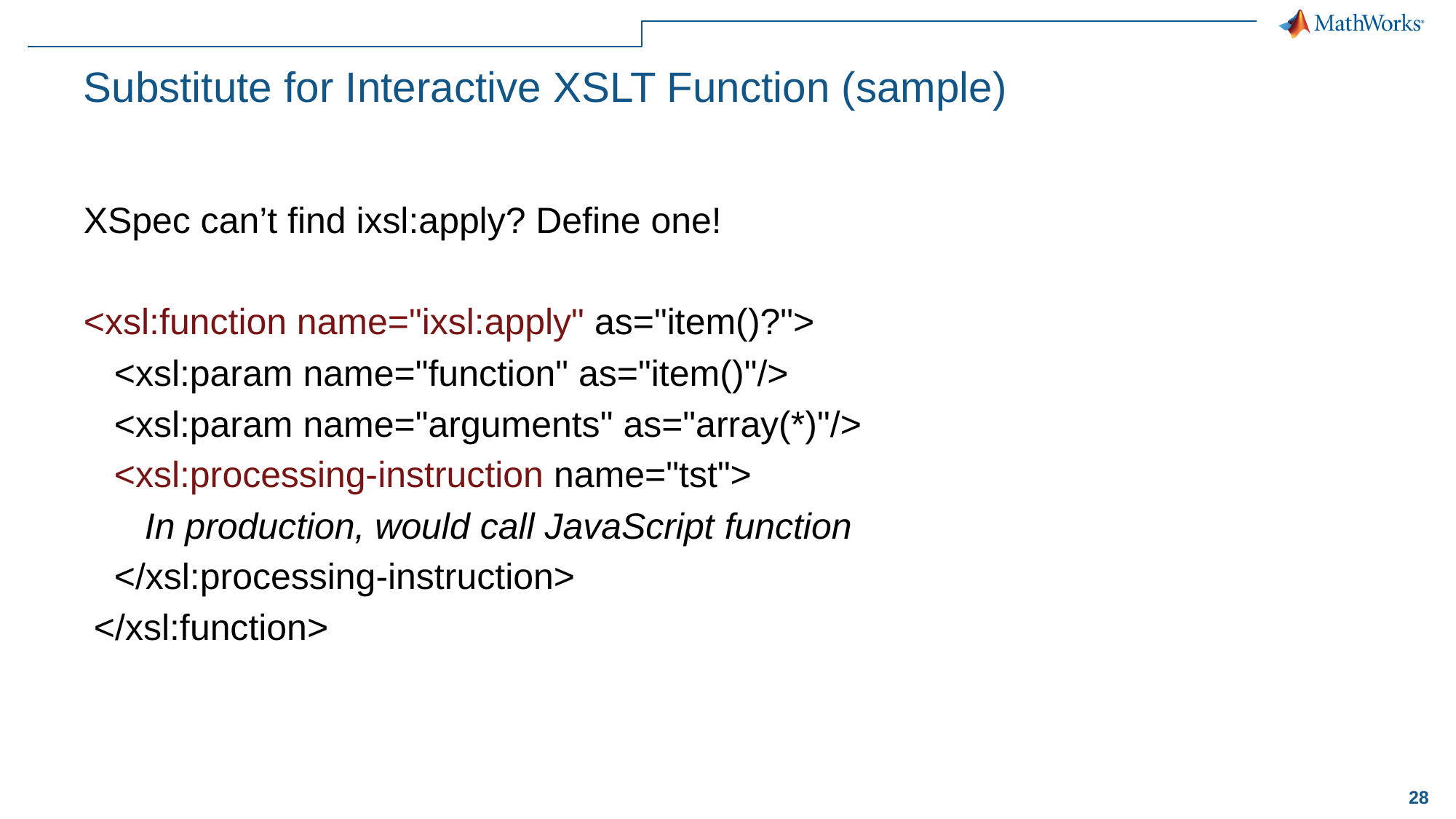

# Substitute for Interactive XSLT Function (sample)
XSpec can’t find ixsl:apply? Define one!

<xsl:function name="ixsl:apply" as="item()?">
   <xsl:param name="function" as="item()"/>
   <xsl:param name="arguments" as="array(*)"/>
   <xsl:processing-instruction name="tst">
      In production, would call JavaScript function
   </xsl:processing-instruction>
 </xsl:function>